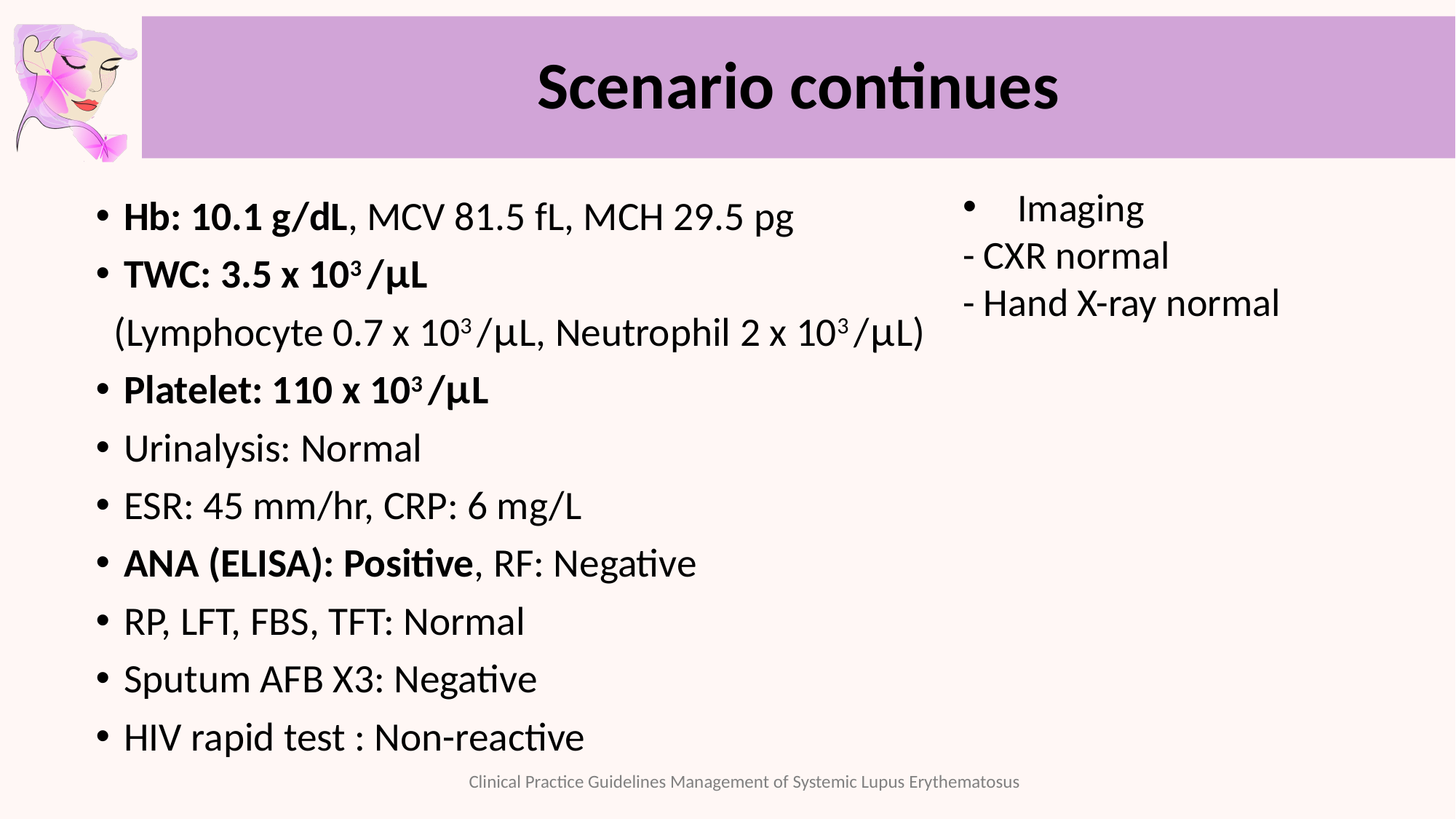

# Scenario continues
Imaging
- CXR normal
- Hand X-ray normal
Hb: 10.1 g/dL, MCV 81.5 fL, MCH 29.5 pg
TWC: 3.5 x 103 /µL
  (Lymphocyte 0.7 x 103 /µL, Neutrophil 2 x 103 /µL)
Platelet: 110 x 103 /µL
Urinalysis: Normal
ESR: 45 mm/hr, CRP: 6 mg/L
ANA (ELISA): Positive, RF: Negative
RP, LFT, FBS, TFT: Normal
Sputum AFB X3: Negative
HIV rapid test : Non-reactive